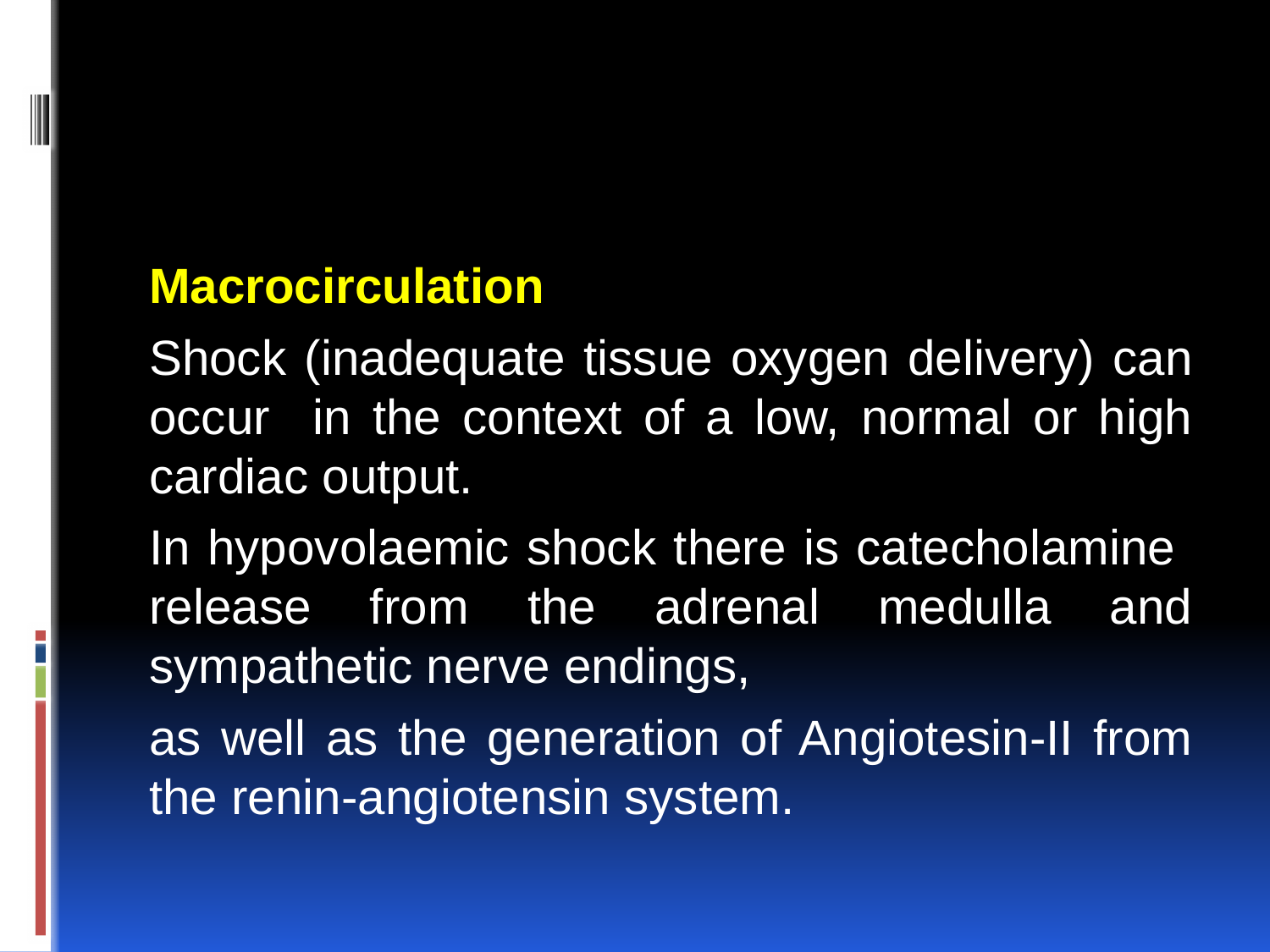

Macrocirculation
Shock (inadequate tissue oxygen delivery) can occur  in the context of a low, normal or high cardiac output.
In hypovolaemic shock there is catecholamine  release from the adrenal medulla and sympathetic nerve endings,
as well as the generation of Angiotesin-II from the renin-angiotensin system.